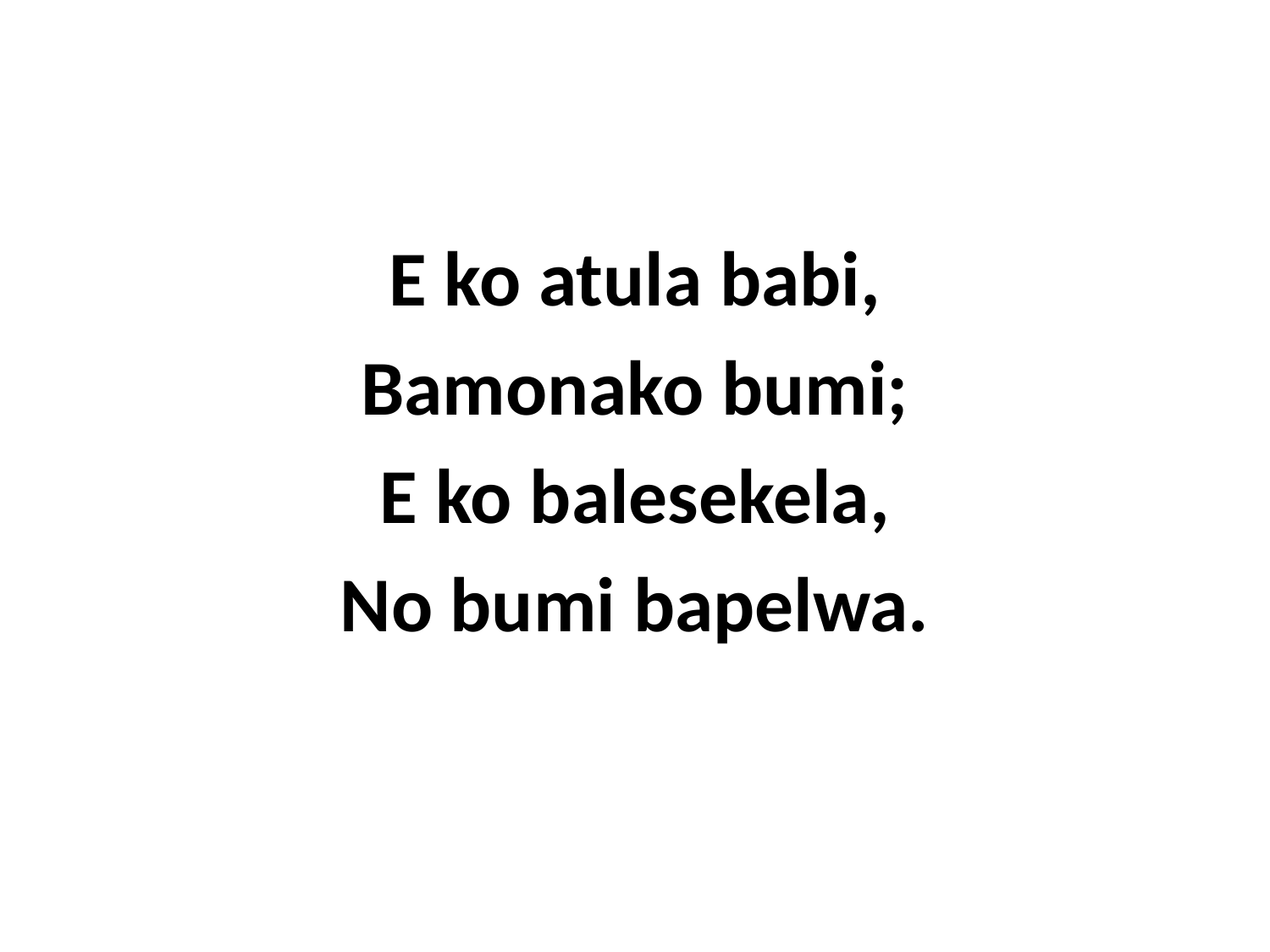

E ko atula babi,
Bamonako bumi;
E ko balesekela,
No bumi bapelwa.